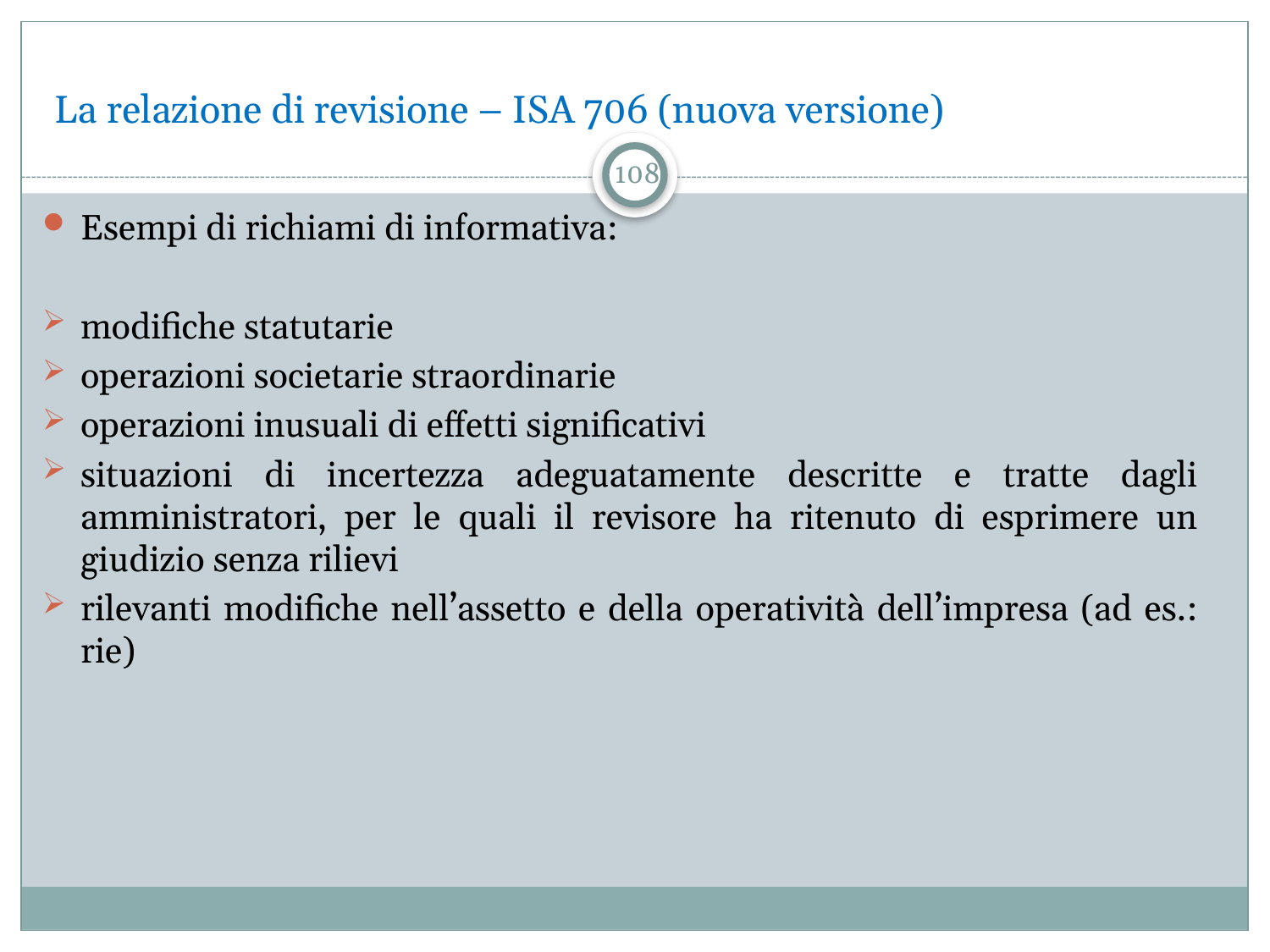

# La relazione di revisione – ISA 706 (nuova versione)
108
Esempi di richiami di informativa:

modifiche statutarie
operazioni societarie straordinarie
operazioni inusuali di effetti significativi
situazioni di incertezza adeguatamente descritte e tratte dagli amministratori, per le quali il revisore ha ritenuto di esprimere un giudizio senza rilievi
rilevanti modifiche nell’assetto e della operatività dell’impresa (ad es.: rie)